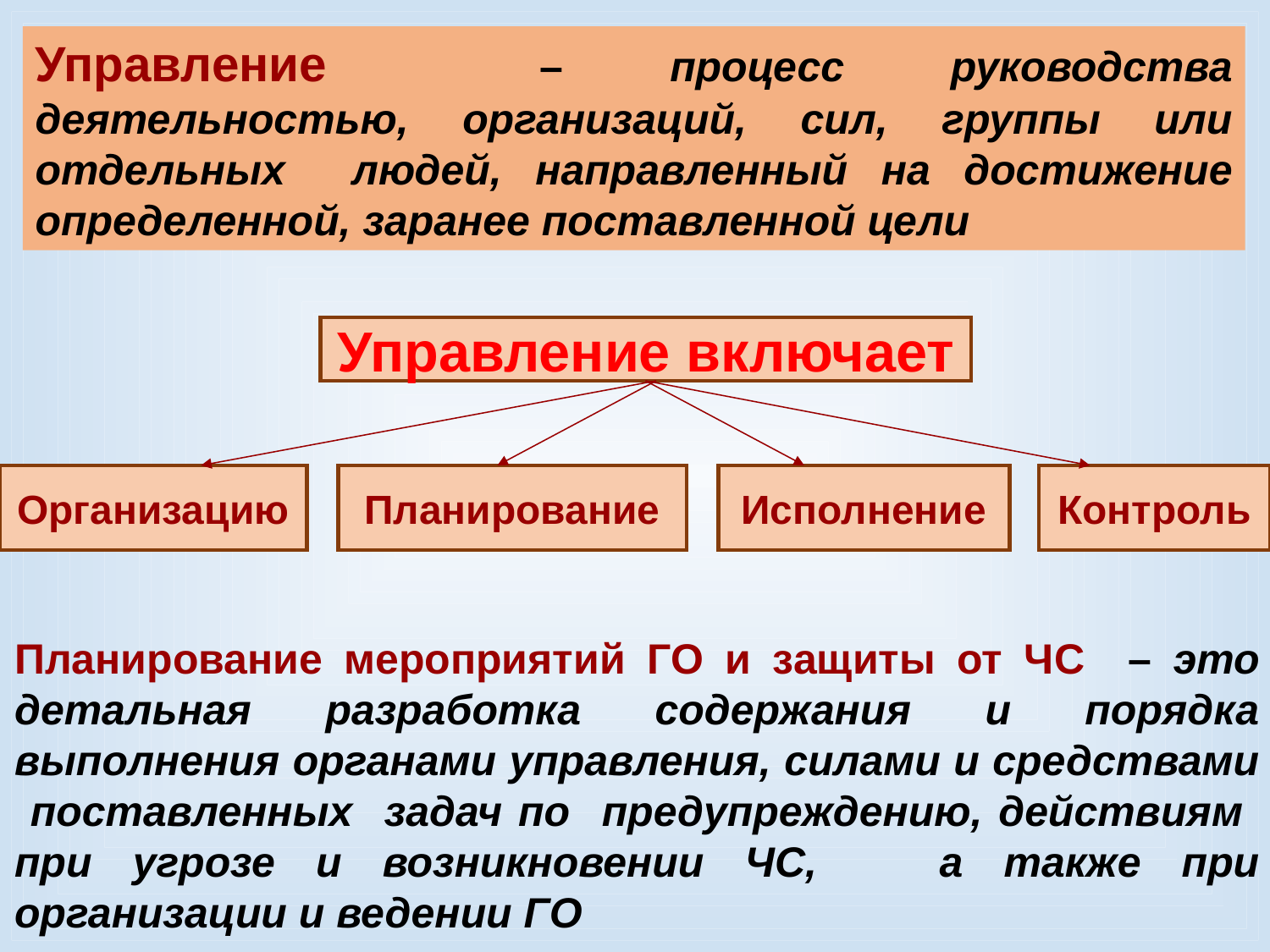

Управление  – процесс руководства деятельностью, организаций, сил, группы или отдельных  людей, направленный на достижение определенной, заранее поставленной цели
Управление включает

Контроль

Организацию
Планирование
Исполнение
Планирование мероприятий ГО и защиты от ЧС  – это детальная разработка содержания и порядка выполнения органами управления, силами и средствами  поставленных  задач по  предупреждению, действиям  при угрозе и возникновении ЧС,   а также при организации и ведении ГО